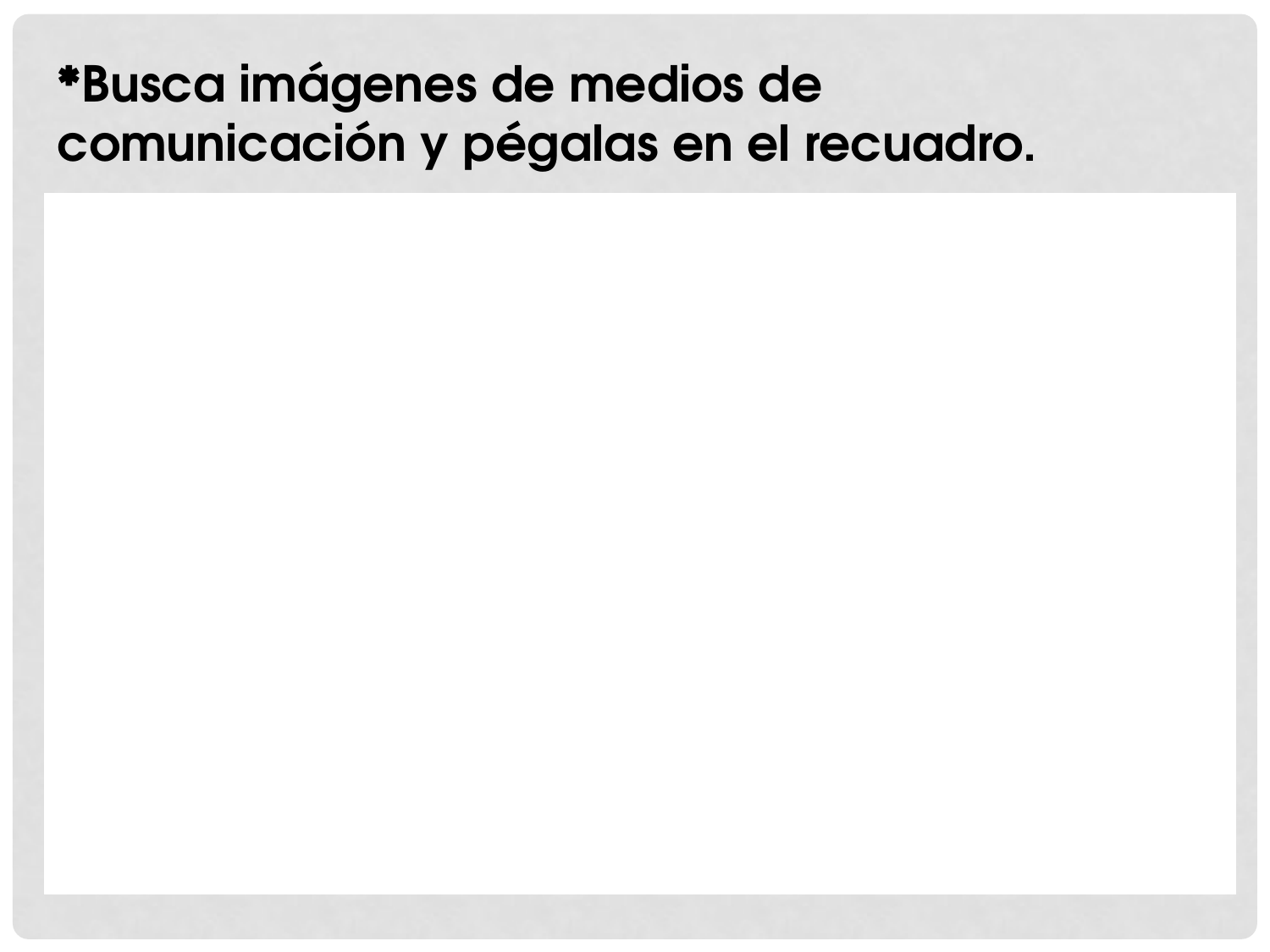

*Busca imágenes de medios de comunicación y pégalas en el recuadro.
|  |
| --- |